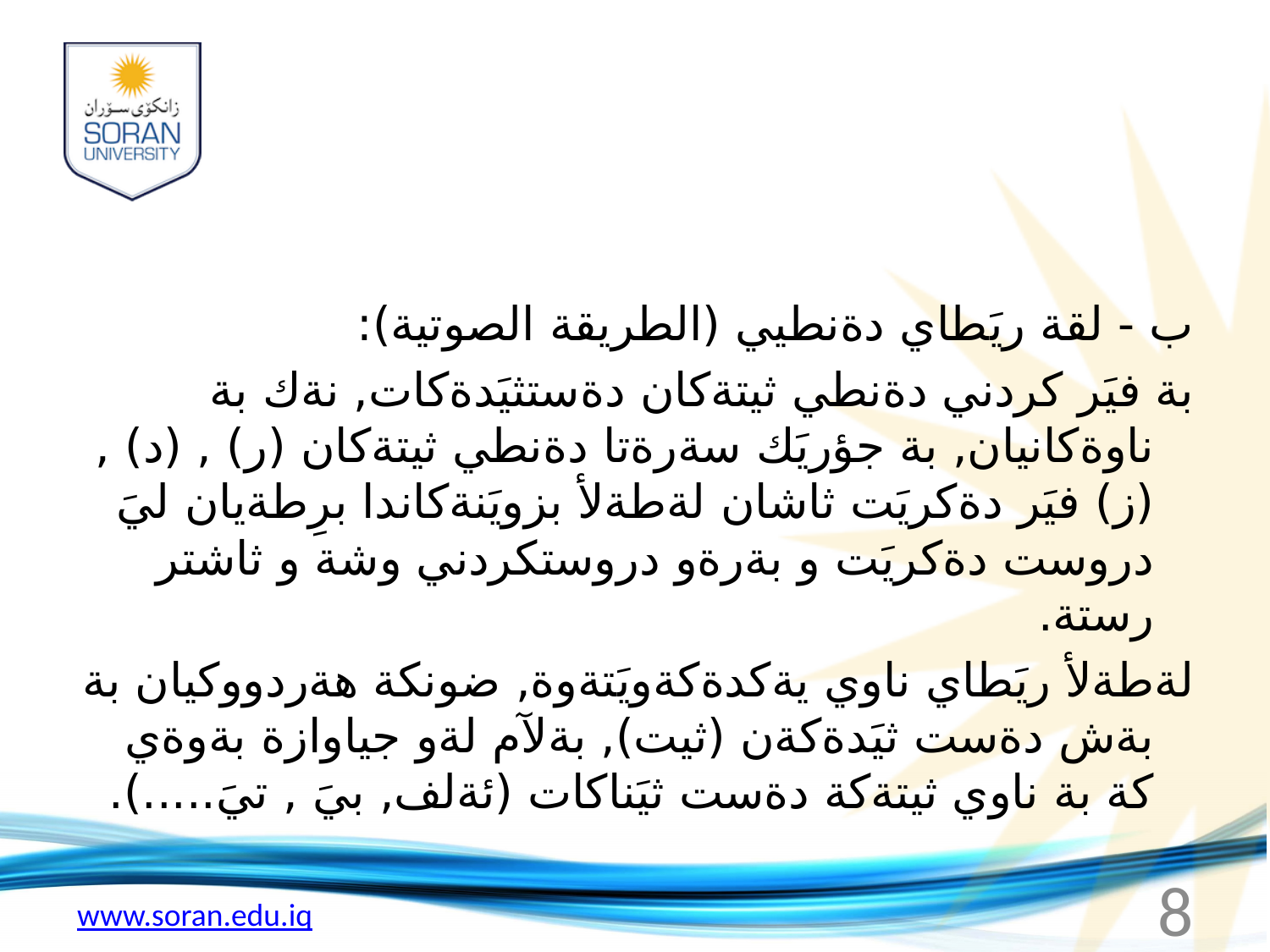

ب - لقة ريَطاي دةنطيي (الطريقة الصوتية):
بة فيَر كردني دةنطي ثيتةكان دةستثيَدةكات, نةك بة ناوةكانيان, بة جؤريَك سةرةتا دةنطي ثيتةكان (ر) , (د) , (ز) فيَر دةكريَت ثاشان لةطةلأ بزويَنةكاندا برِطةيان ليَ دروست دةكريَت و بةرةو دروستكردني وشة و ثاشتر رستة.
لةطةلأ ريَطاي ناوي يةكدةكةويَتةوة, ضونكة هةردووكيان بة بةش دةست ثيَدةكةن (ثيت), بةلآم لةو جياوازة بةوةي كة بة ناوي ثيتةكة دةست ثيَناكات (ئةلف, بيَ , تيَ.....).
8